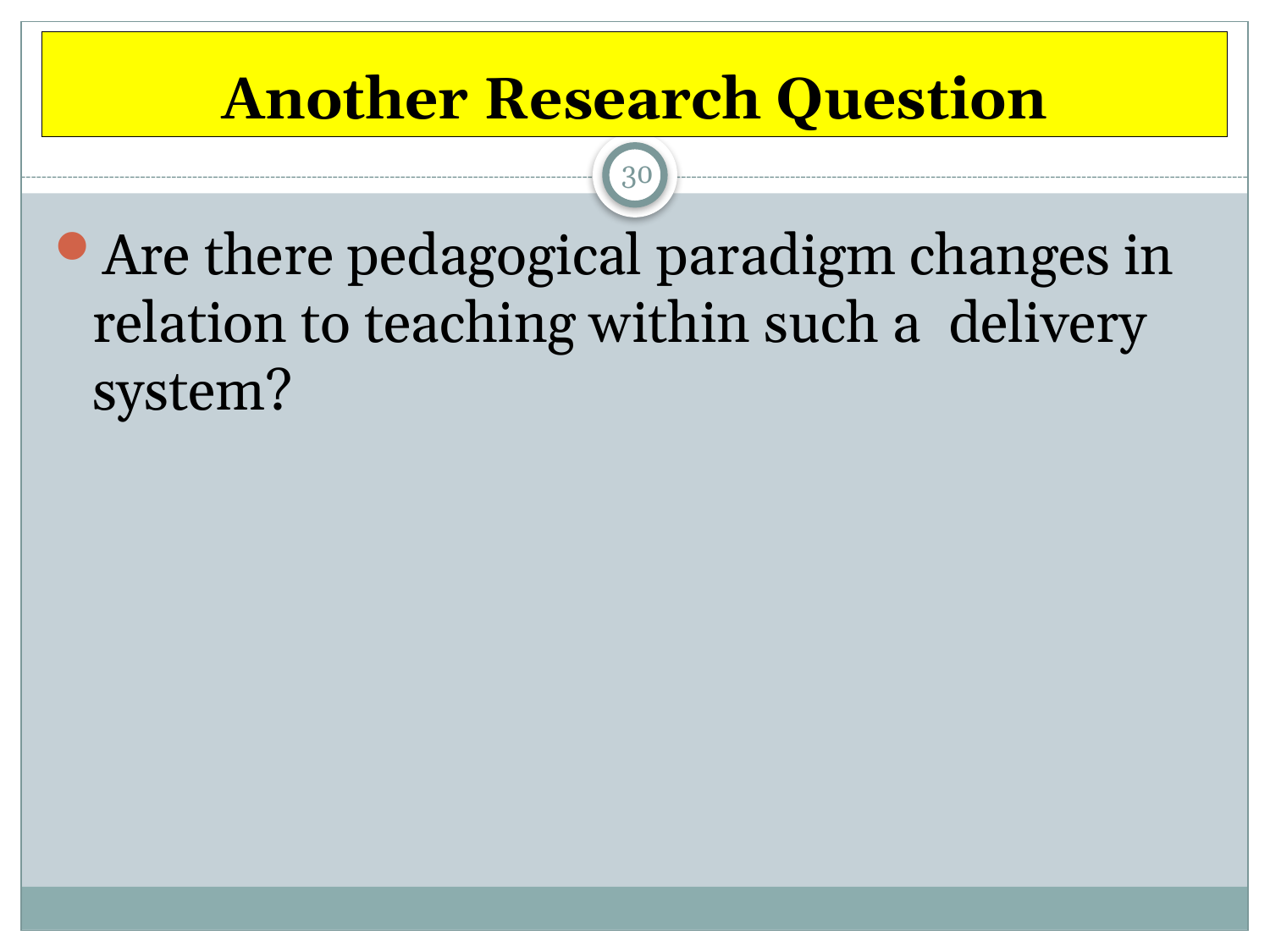

# Another Research Question
30
Are there pedagogical paradigm changes in relation to teaching within such a  delivery system?